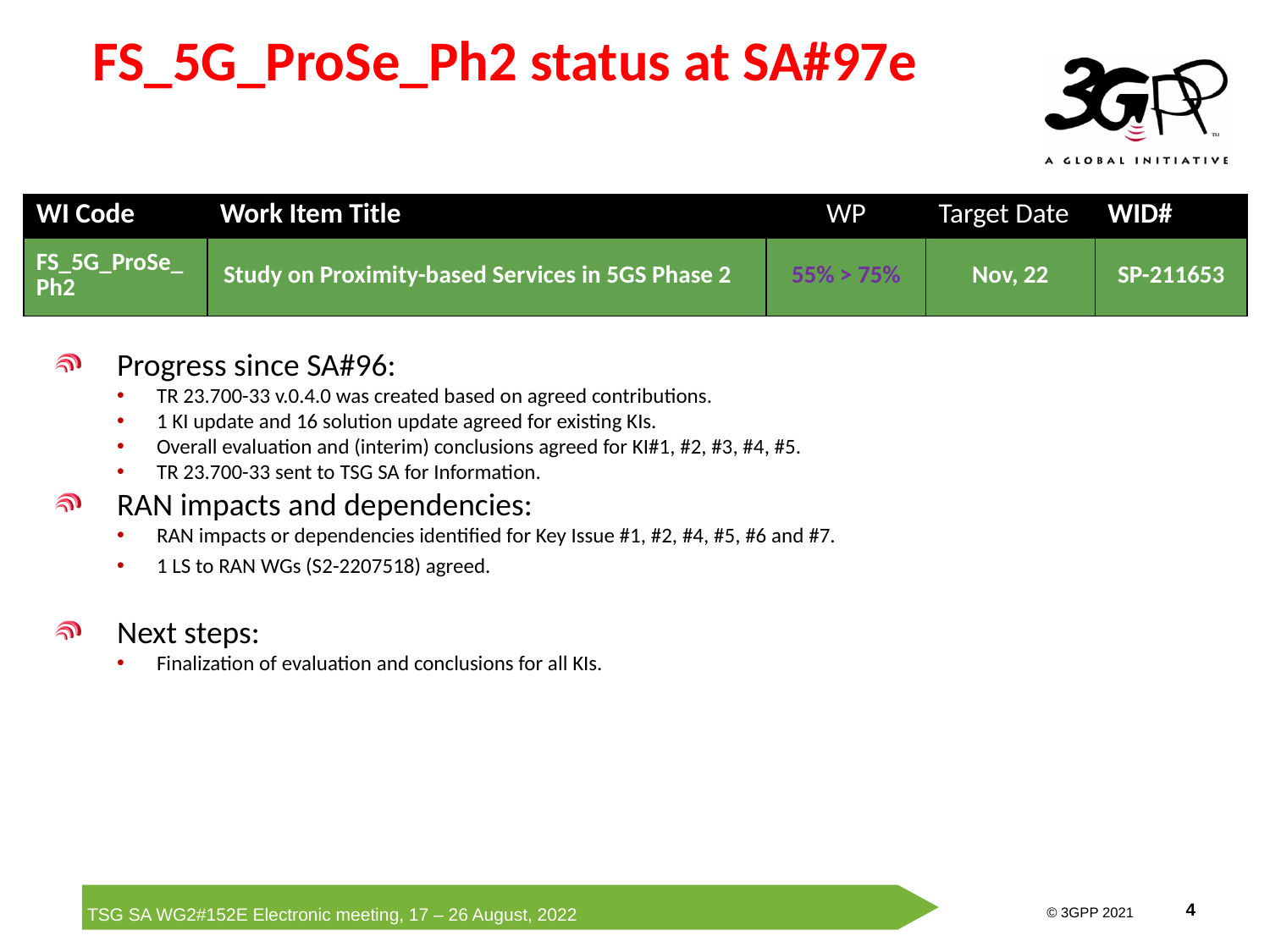

# FS_5G_ProSe_Ph2 status at SA#97e
| WI Code | Work Item Title | WP | Target Date | WID# |
| --- | --- | --- | --- | --- |
| FS\_5G\_ProSe\_Ph2 | Study on Proximity-based Services in 5GS Phase 2 | 55% > 75% | Nov, 22 | SP-211653 |
Progress since SA#96:
TR 23.700-33 v.0.4.0 was created based on agreed contributions.
1 KI update and 16 solution update agreed for existing KIs.
Overall evaluation and (interim) conclusions agreed for KI#1, #2, #3, #4, #5.
TR 23.700-33 sent to TSG SA for Information.
RAN impacts and dependencies:
RAN impacts or dependencies identified for Key Issue #1, #2, #4, #5, #6 and #7.
1 LS to RAN WGs (S2-2207518) agreed.

Next steps:
Finalization of evaluation and conclusions for all KIs.